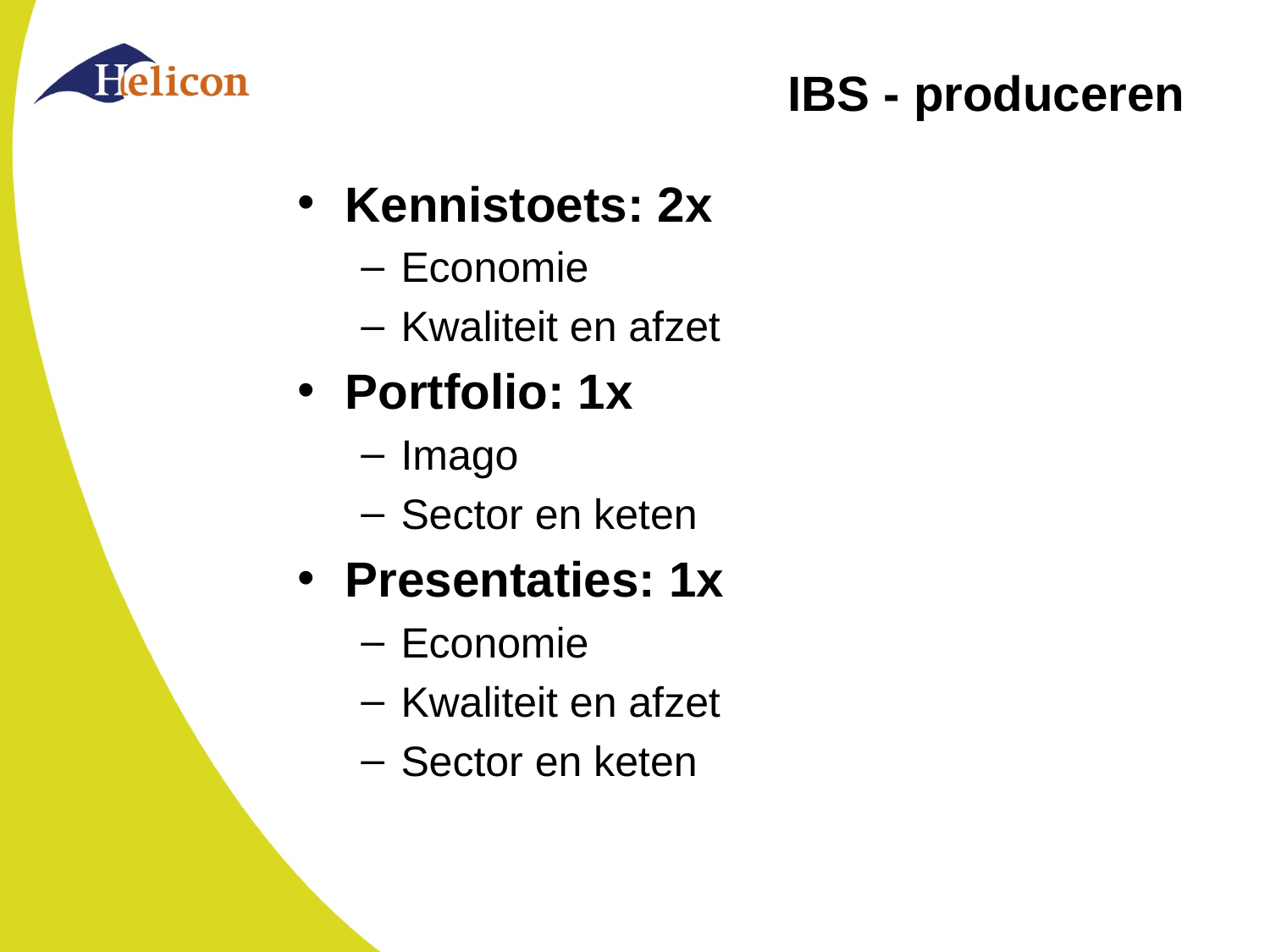

# IBS - produceren
Kennistoets: 2x
Economie
Kwaliteit en afzet
Portfolio: 1x
Imago
Sector en keten
Presentaties: 1x
Economie
Kwaliteit en afzet
Sector en keten